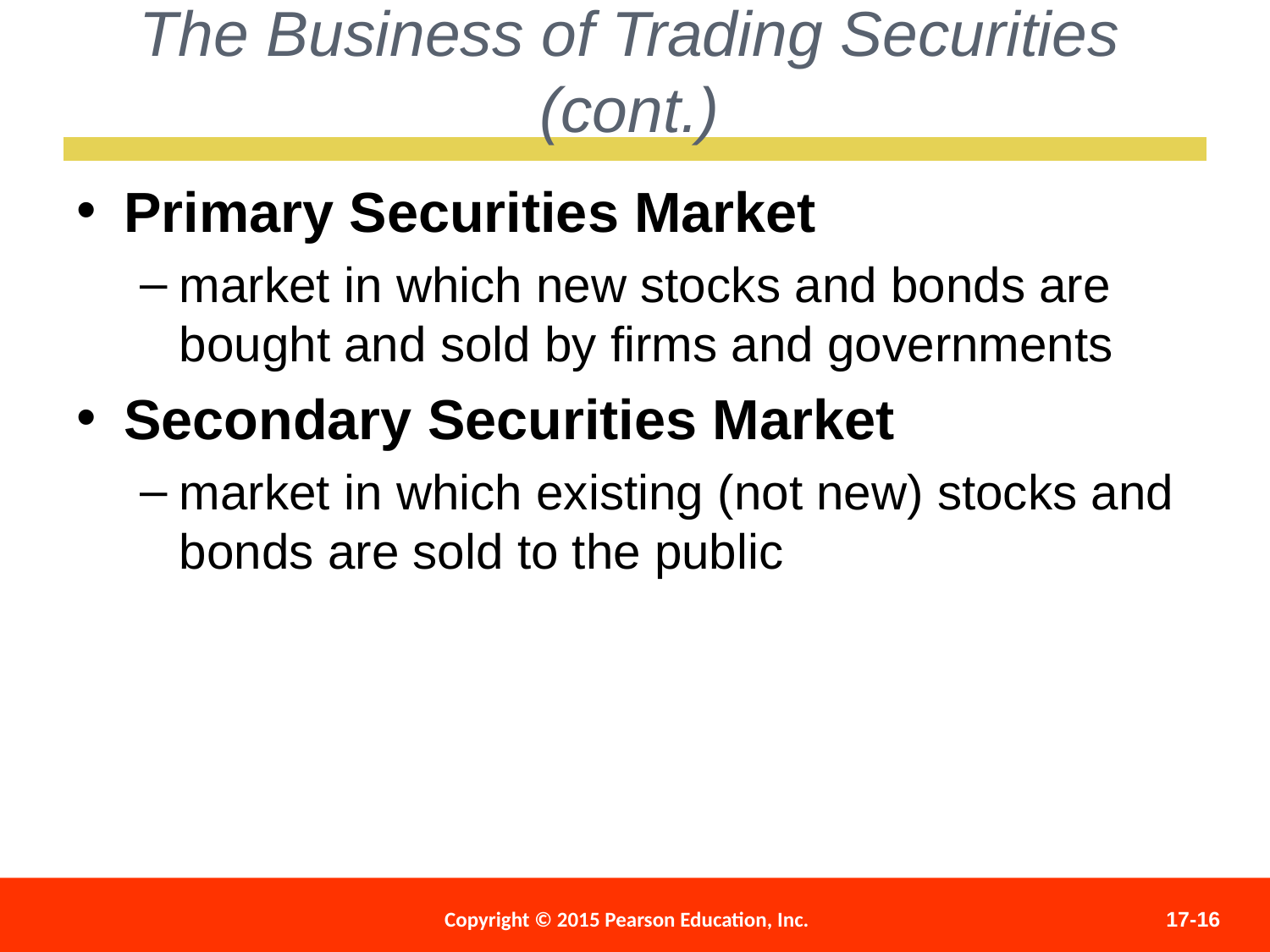

The Business of Trading Securities (cont.)
Primary Securities Market
market in which new stocks and bonds are bought and sold by firms and governments
Secondary Securities Market
market in which existing (not new) stocks and bonds are sold to the public